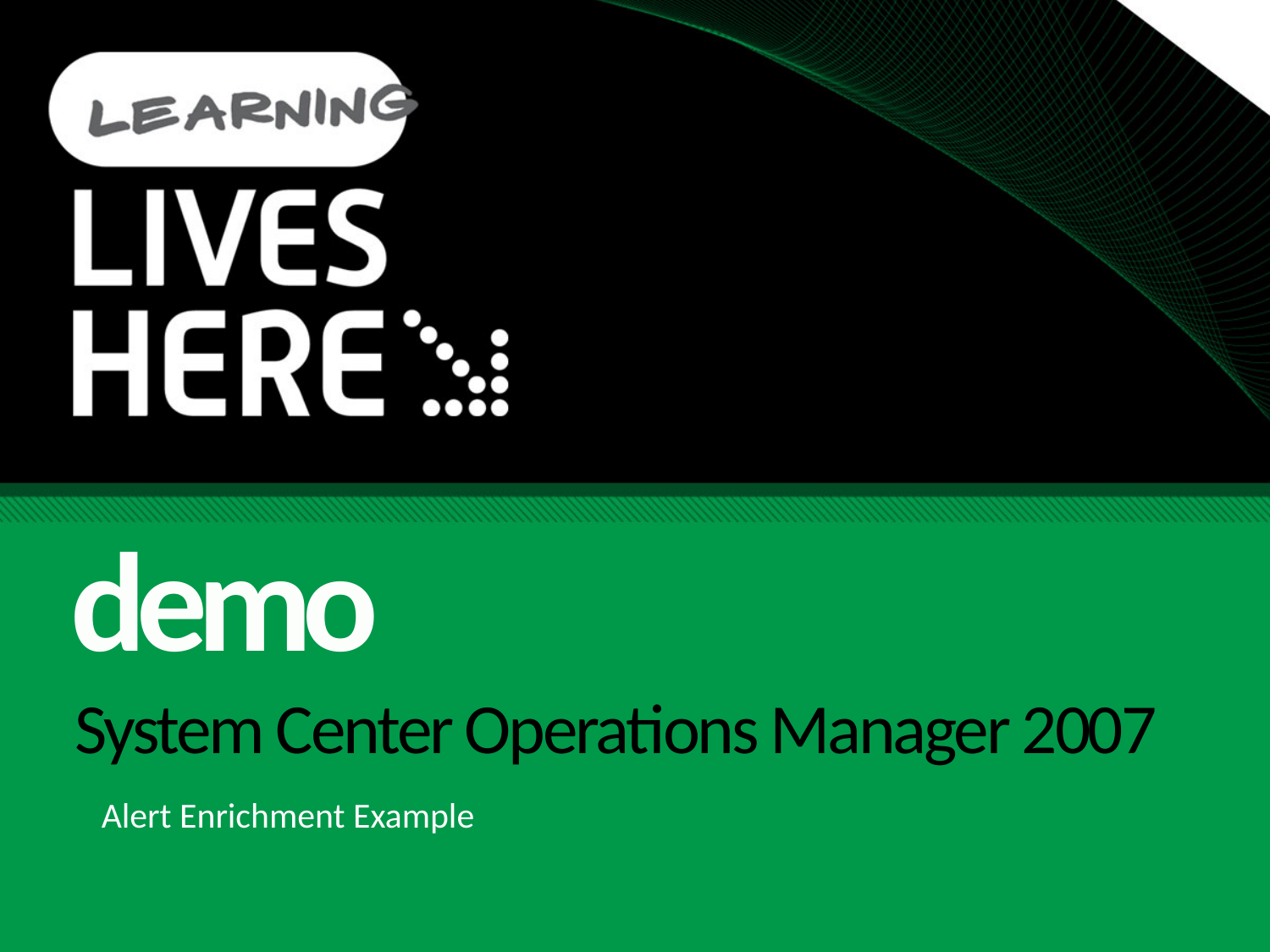

demo
# System Center Operations Manager 2007
Alert Enrichment Example